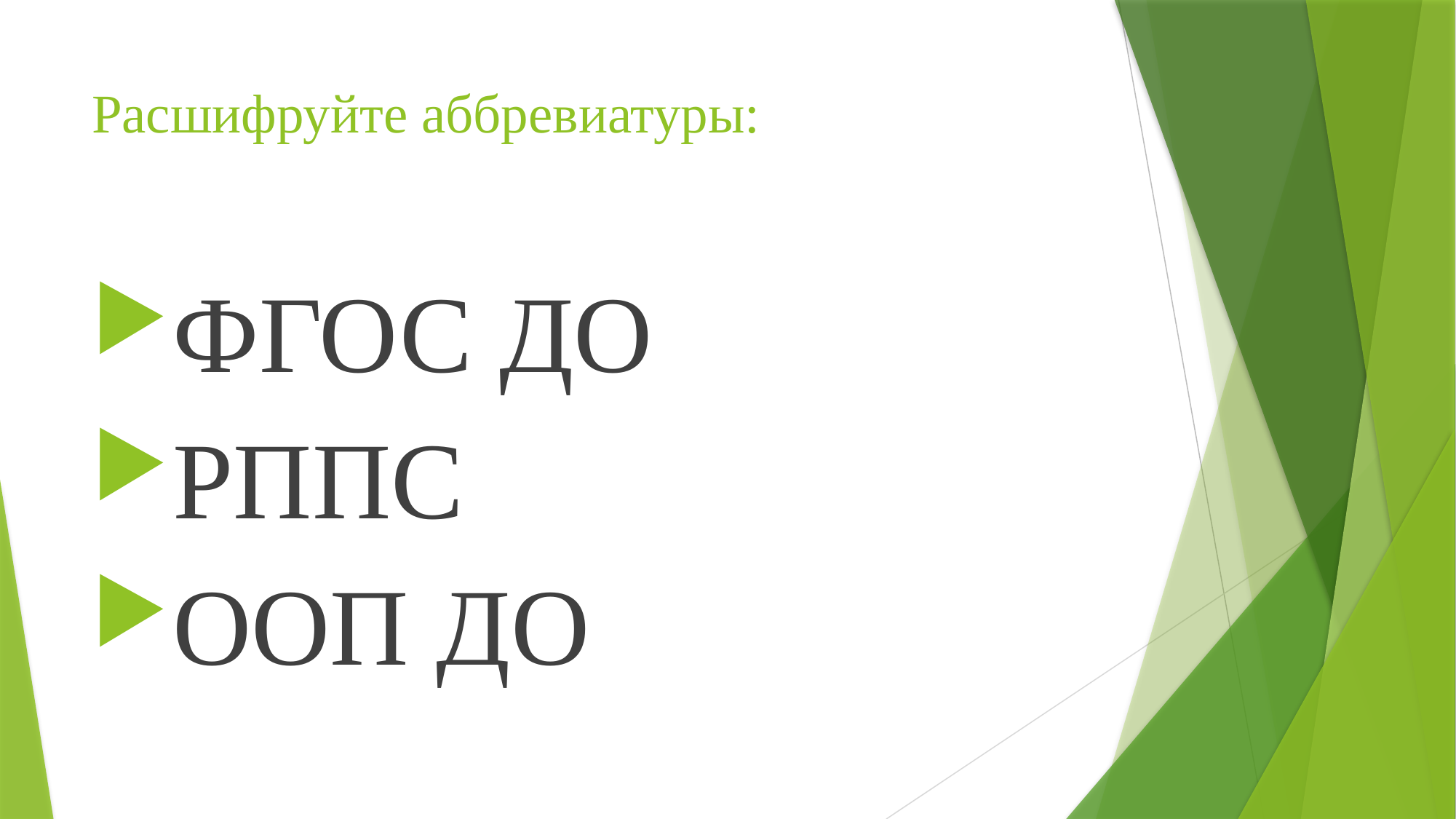

# Расшифруйте аббревиатуры:
ФГОС ДО
РППС
ООП ДО